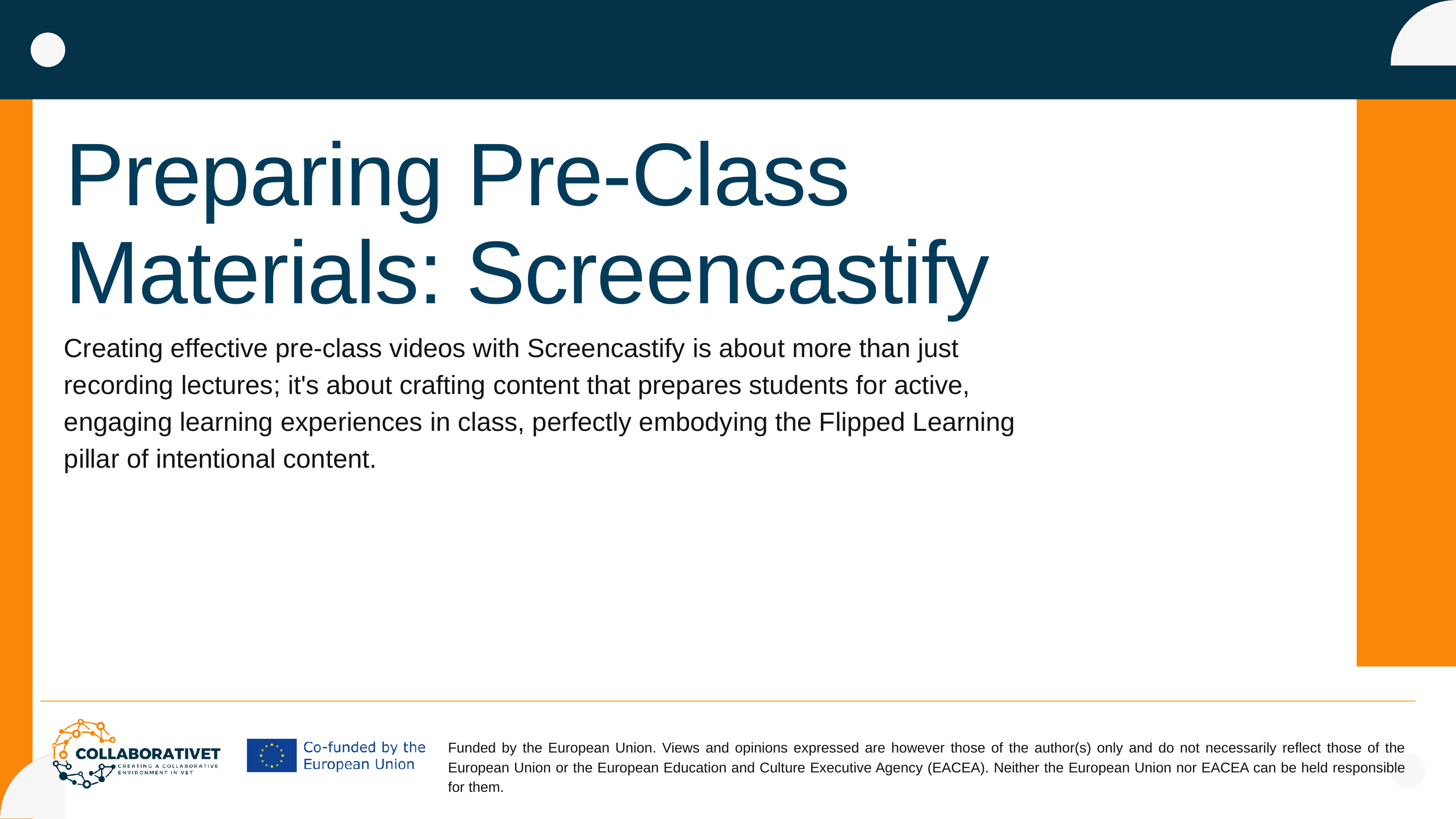

Preparing Pre-Class Materials: Screencastify
Creating effective pre-class videos with Screencastify is about more than just recording lectures; it's about crafting content that prepares students for active, engaging learning experiences in class, perfectly embodying the Flipped Learning pillar of intentional content.

Funded by the European Union. Views and opinions expressed are however those of the author(s) only and do not necessarily reflect those of the European Union or the European Education and Culture Executive Agency (EACEA). Neither the European Union nor EACEA can be held responsible for them.